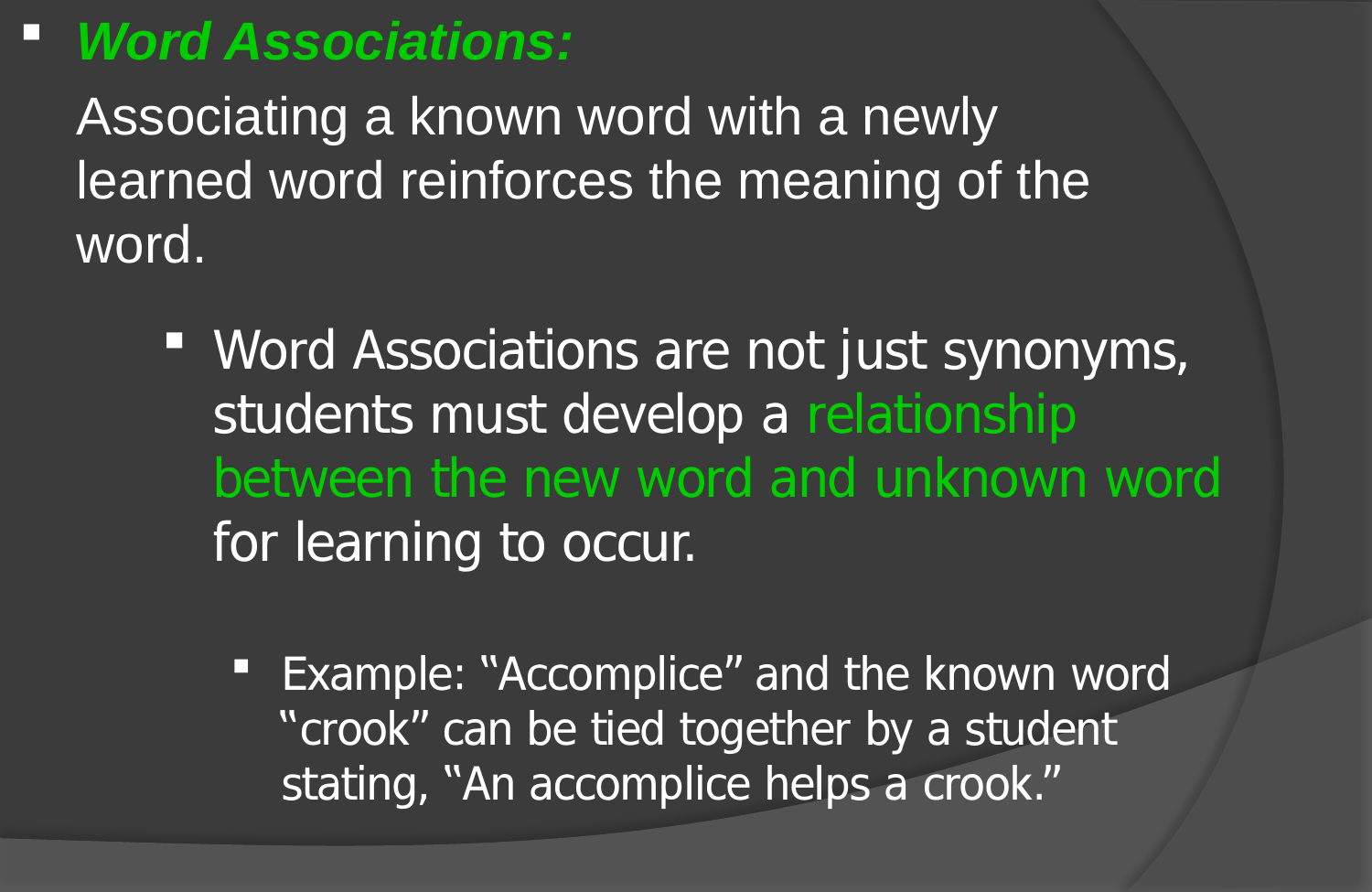

Word Associations:
	Associating a known word with a newly learned word reinforces the meaning of the word.
Word Associations are not just synonyms, students must develop a relationship between the new word and unknown word for learning to occur.

Example: “Accomplice” and the known word “crook” can be tied together by a student stating, “An accomplice helps a crook.”